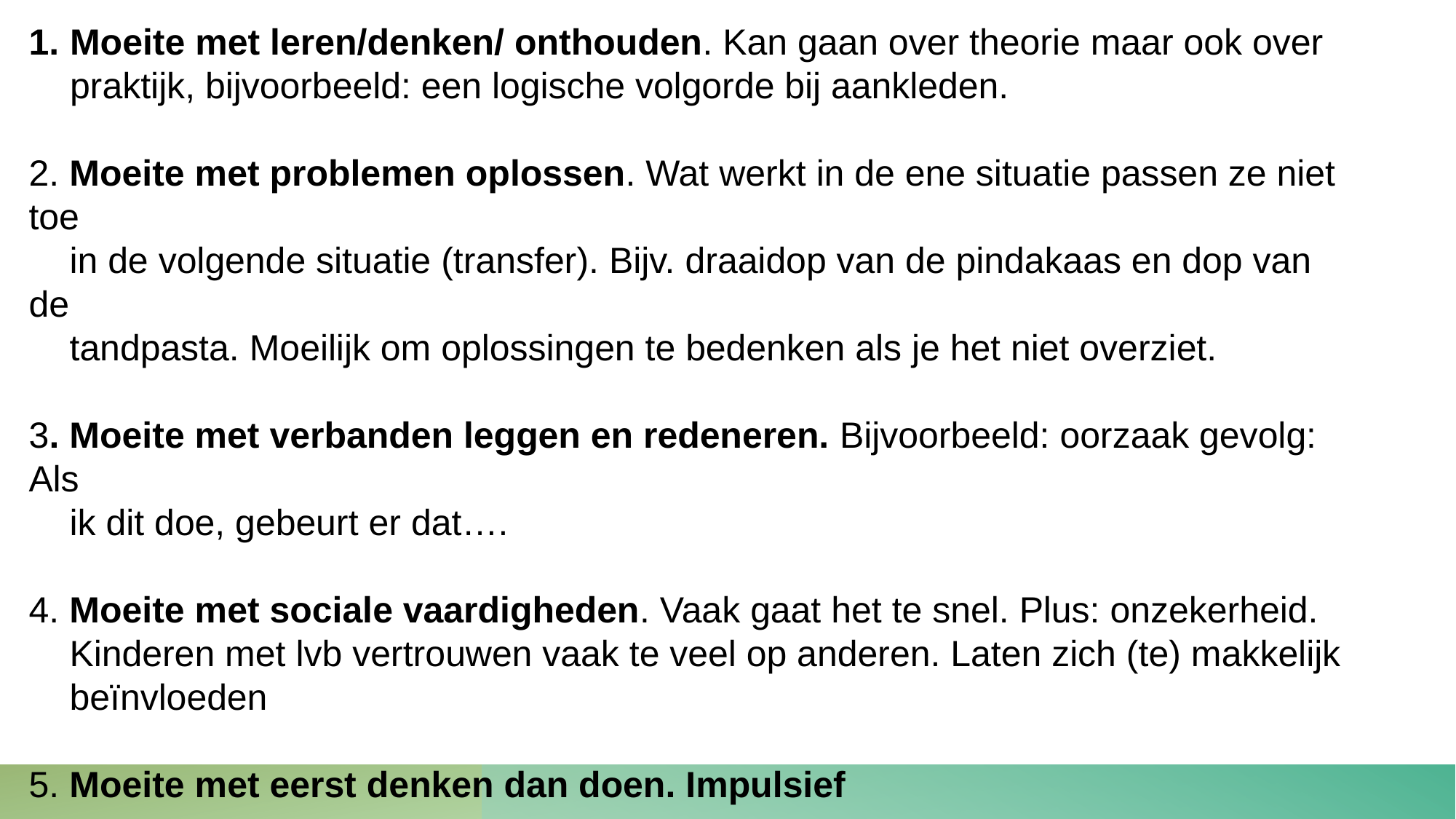

Moeite met leren/denken/ onthouden. Kan gaan over theorie maar ook over praktijk, bijvoorbeeld: een logische volgorde bij aankleden.

2. Moeite met problemen oplossen. Wat werkt in de ene situatie passen ze niet toe
    in de volgende situatie (transfer). Bijv. draaidop van de pindakaas en dop van de
    tandpasta. Moeilijk om oplossingen te bedenken als je het niet overziet.

3. Moeite met verbanden leggen en redeneren. Bijvoorbeeld: oorzaak gevolg: Als
    ik dit doe, gebeurt er dat….

4. Moeite met sociale vaardigheden. Vaak gaat het te snel. Plus: onzekerheid.
    Kinderen met lvb vertrouwen vaak te veel op anderen. Laten zich (te) makkelijk
    beïnvloeden

5. Moeite met eerst denken dan doen. Impulsief

6. Moeite met emoties herkennen en reguleren.